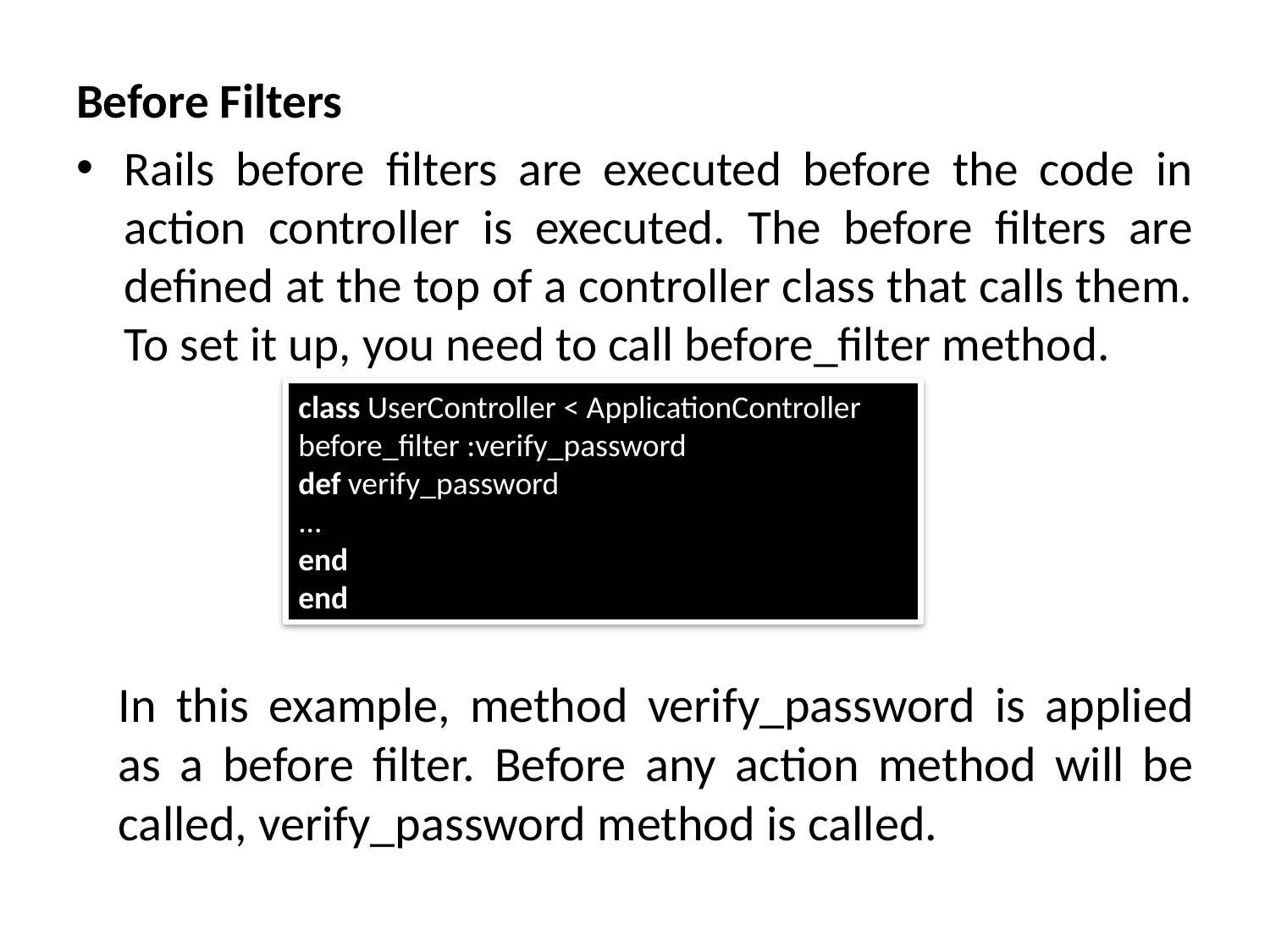

Before Filters
Rails before filters are executed before the code in action controller is executed. The before filters are defined at the top of a controller class that calls them. To set it up, you need to call before_filter method.

class UserController < ApplicationController
before_filter :verify_password
def verify_password
...
end
end
In this example, method verify_password is applied as a before filter. Before any action method will be called, verify_password method is called.